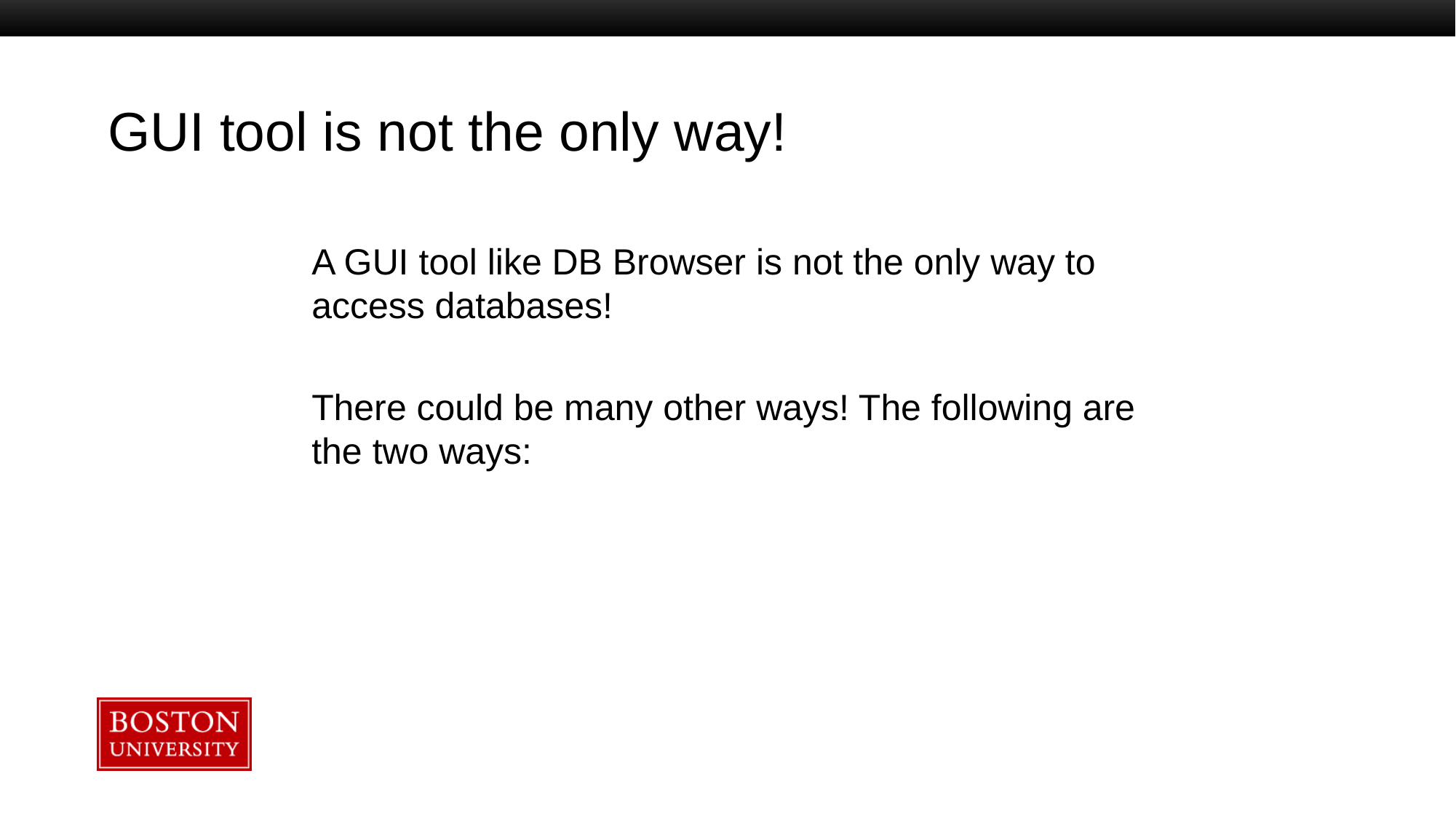

# GUI tool is not the only way!
A GUI tool like DB Browser is not the only way to access databases!

There could be many other ways! The following are the two ways: